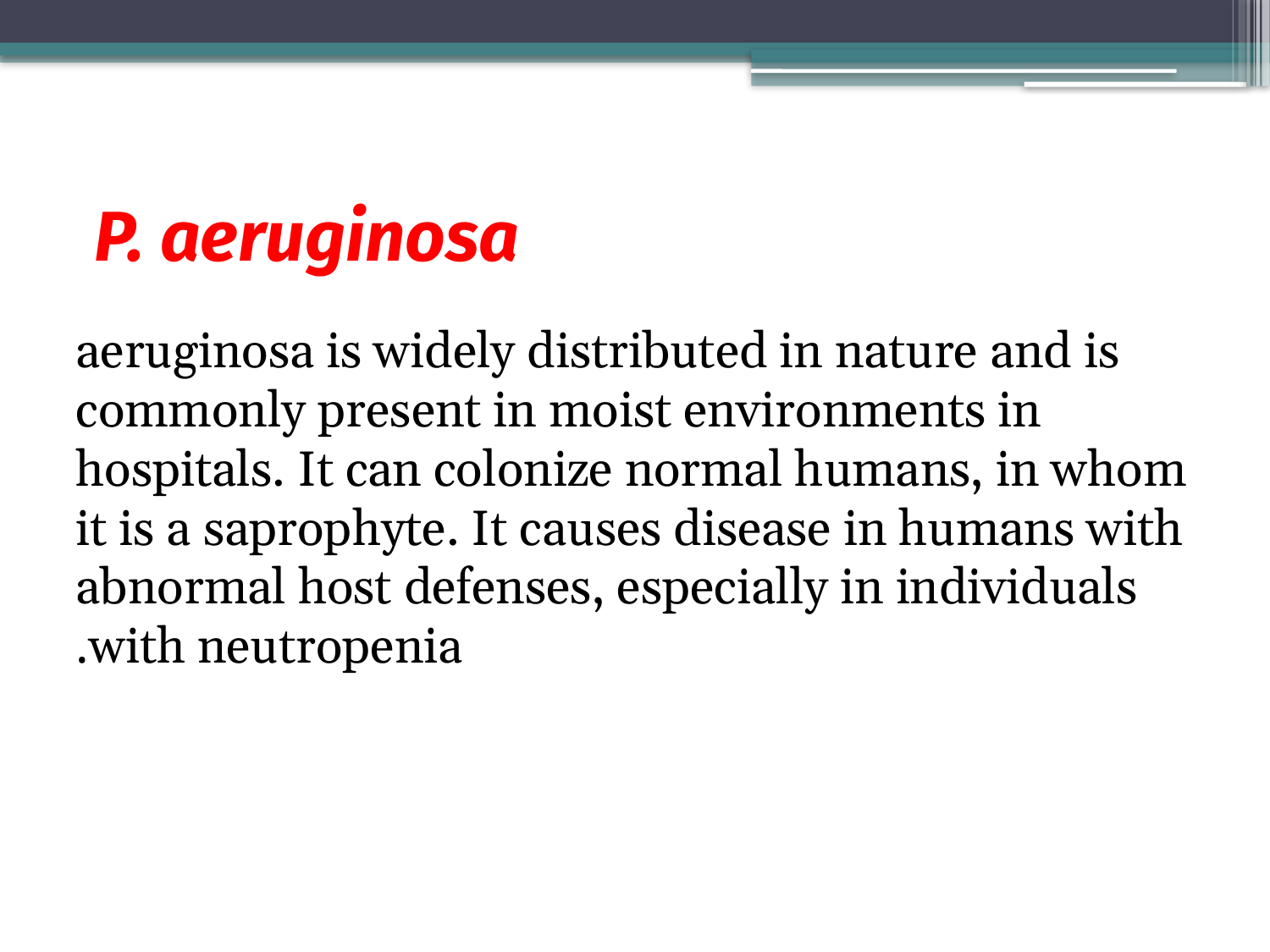

# P. aeruginosa
aeruginosa is widely distributed in nature and is commonly present in moist environments in hospitals. It can colonize normal humans, in whom it is a saprophyte. It causes disease in humans with abnormal host defenses, especially in individuals with neutropenia.